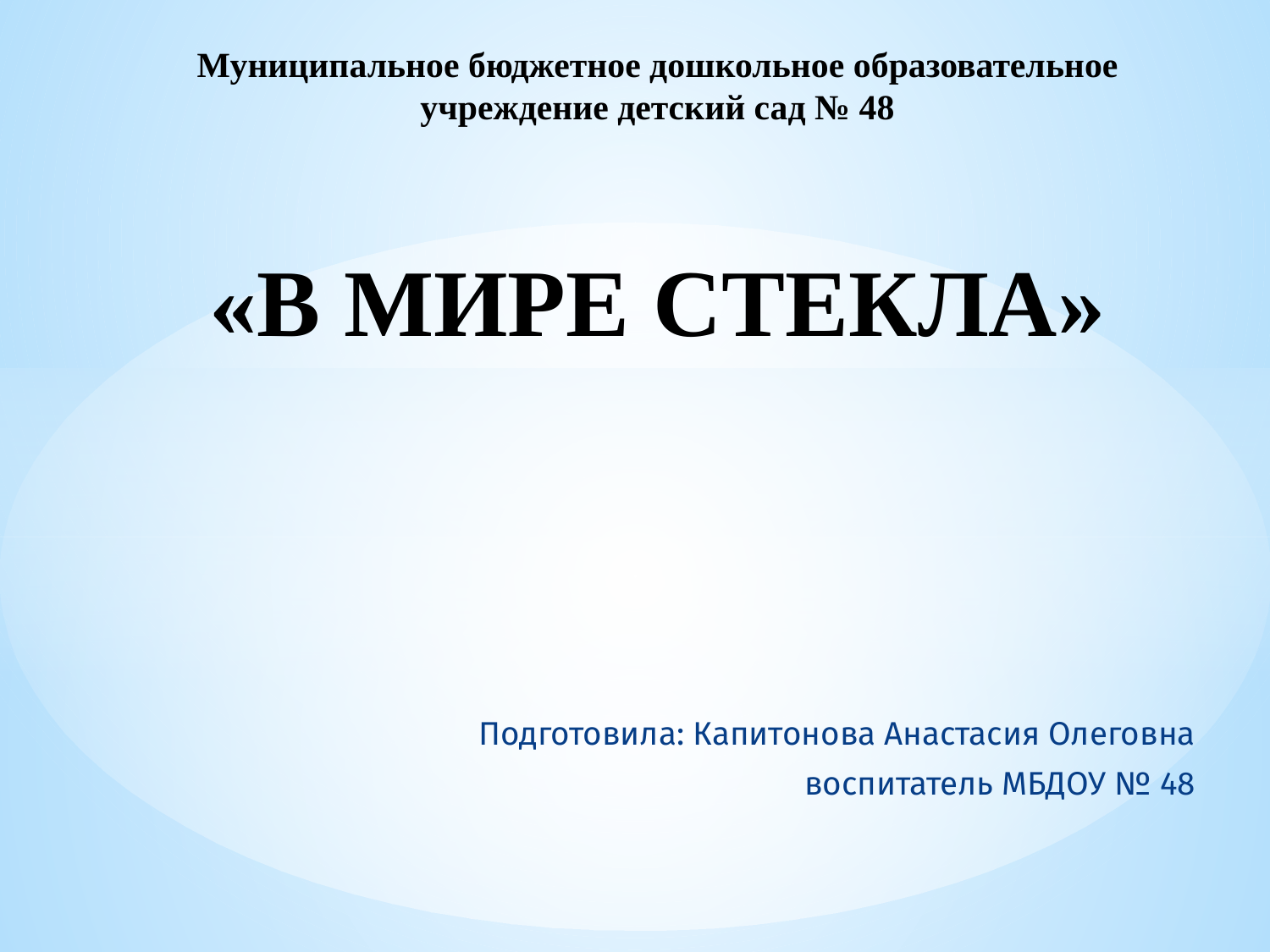

# Муниципальное бюджетное дошкольное образовательное учреждение детский сад № 48 «В МИРЕ СТЕКЛА»
Подготовила: Капитонова Анастасия Олеговна
воспитатель МБДОУ № 48